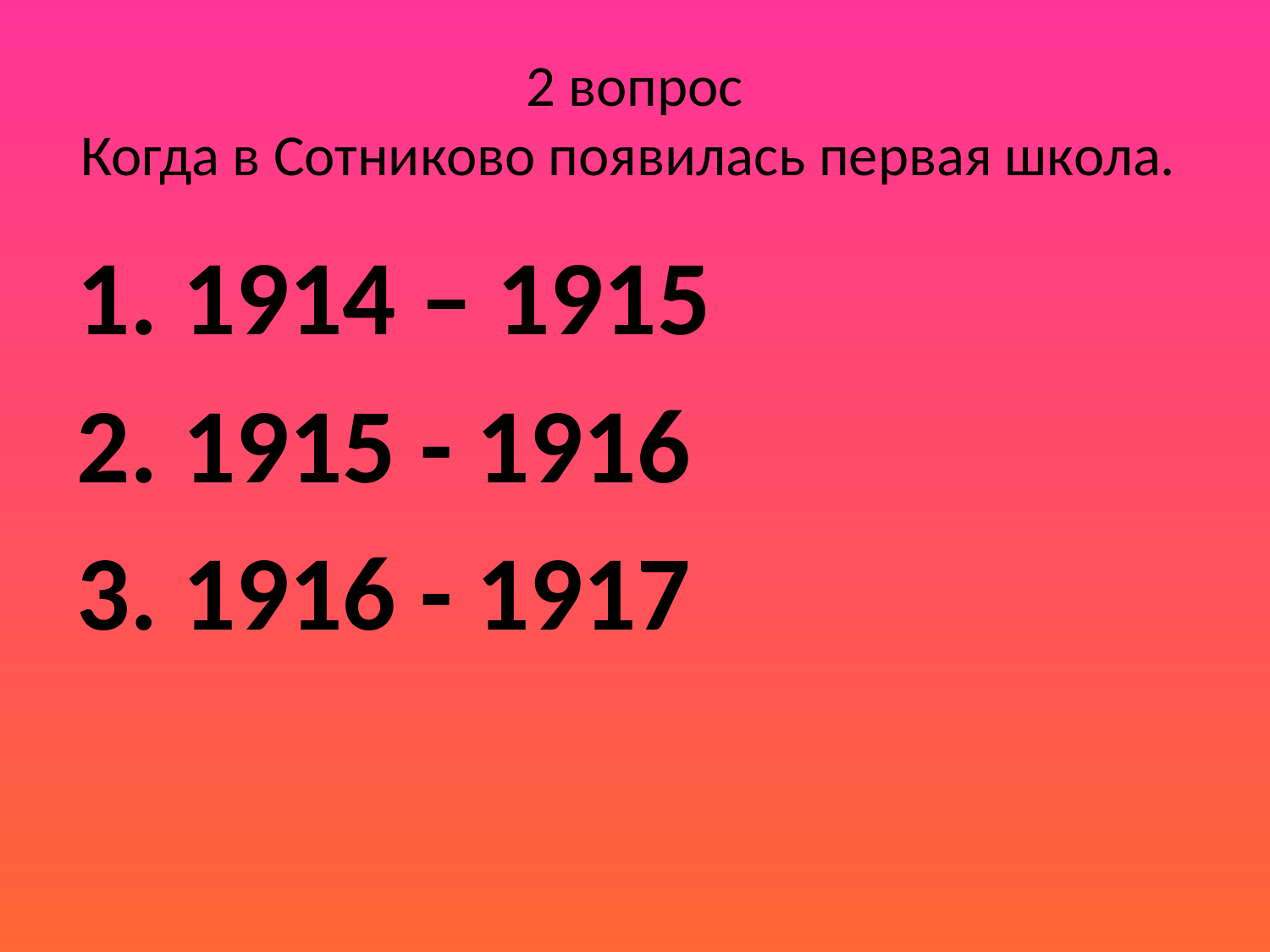

# 2 вопрос Когда в Сотниково появилась первая школа.
 1914 – 1915
 1915 - 1916
 1916 - 1917